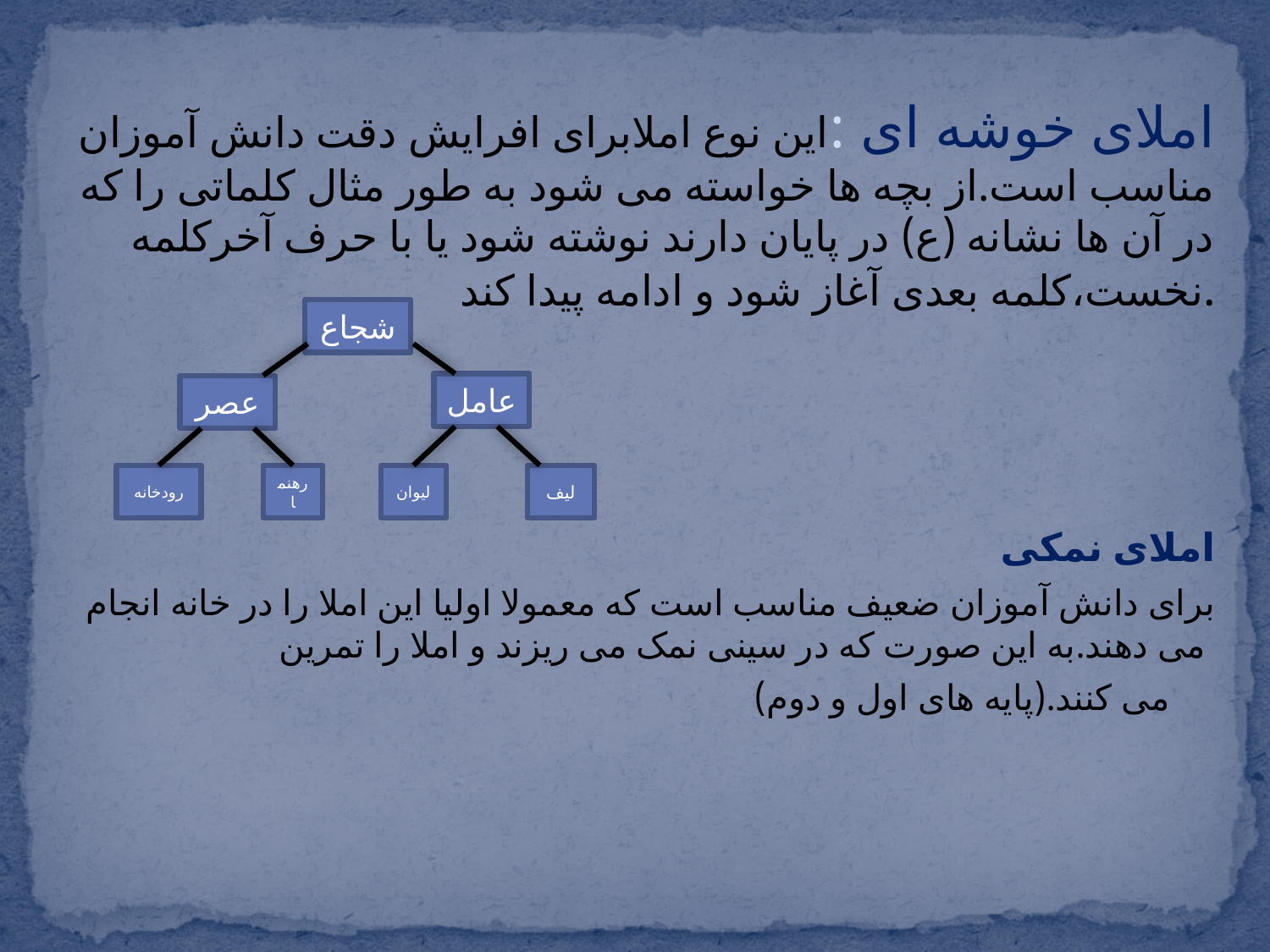

املای خوشه ای :این نوع املابرای افرایش دقت دانش آموزان مناسب است.از بچه ها خواسته می شود به طور مثال کلماتی را که در آن ها نشانه (ع) در پایان دارند نوشته شود یا با حرف آخرکلمه نخست،کلمه بعدی آغاز شود و ادامه پیدا کند.

املای نمکی
برای دانش آموزان ضعیف مناسب است که معمولا اولیا این املا را در خانه انجام می دهند.به این صورت که در سینی نمک می ریزند و املا را تمرین
می کنند.(پایه های اول و دوم)

شجاع
عامل
عصر
رودخانه
رهنما
لیوان
لیف